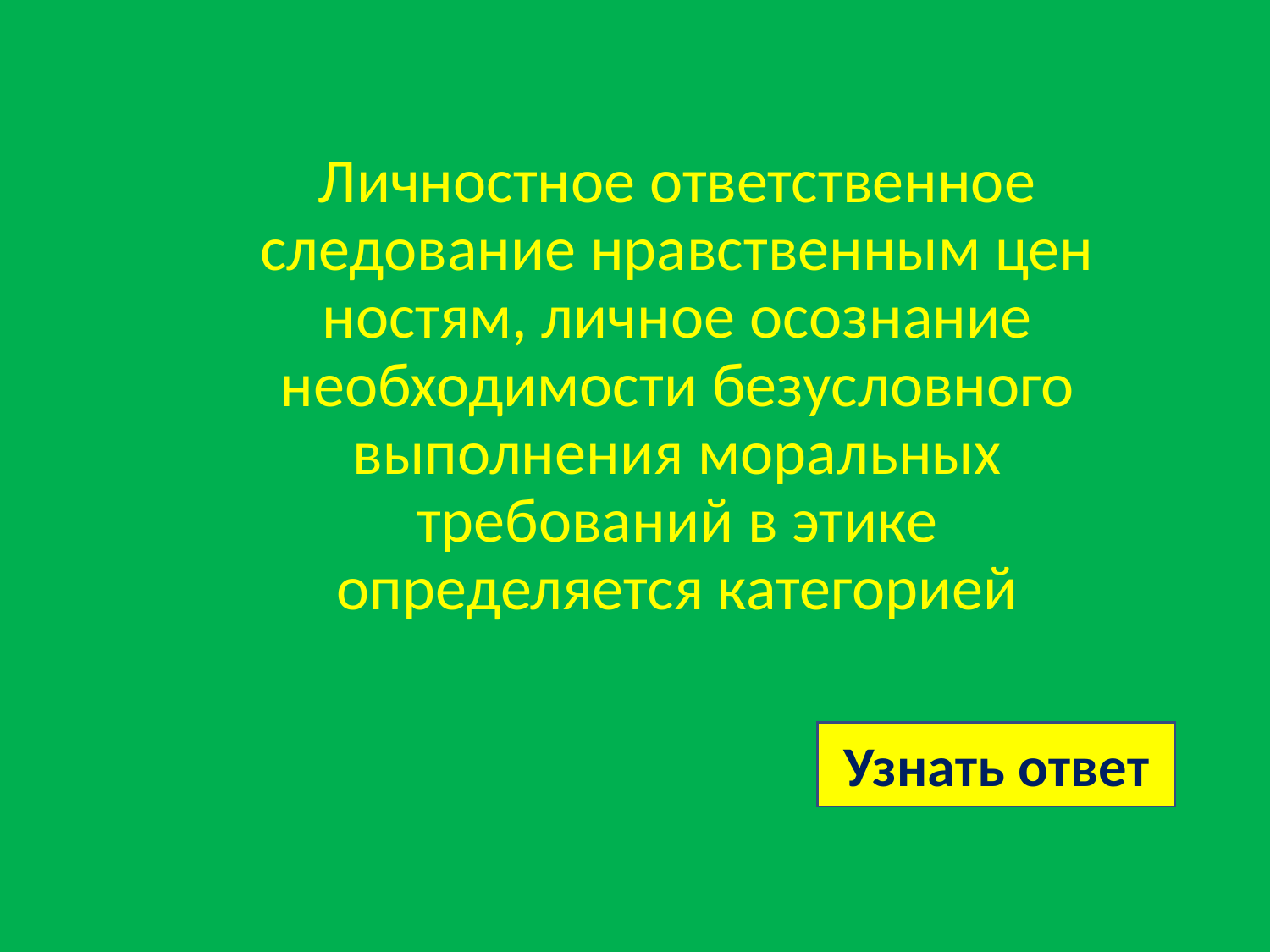

# Личностное ответственное следование нравственным цен­ностям, личное осознание необходимости безусловного выполнения моральных требований в этике определяется категорией